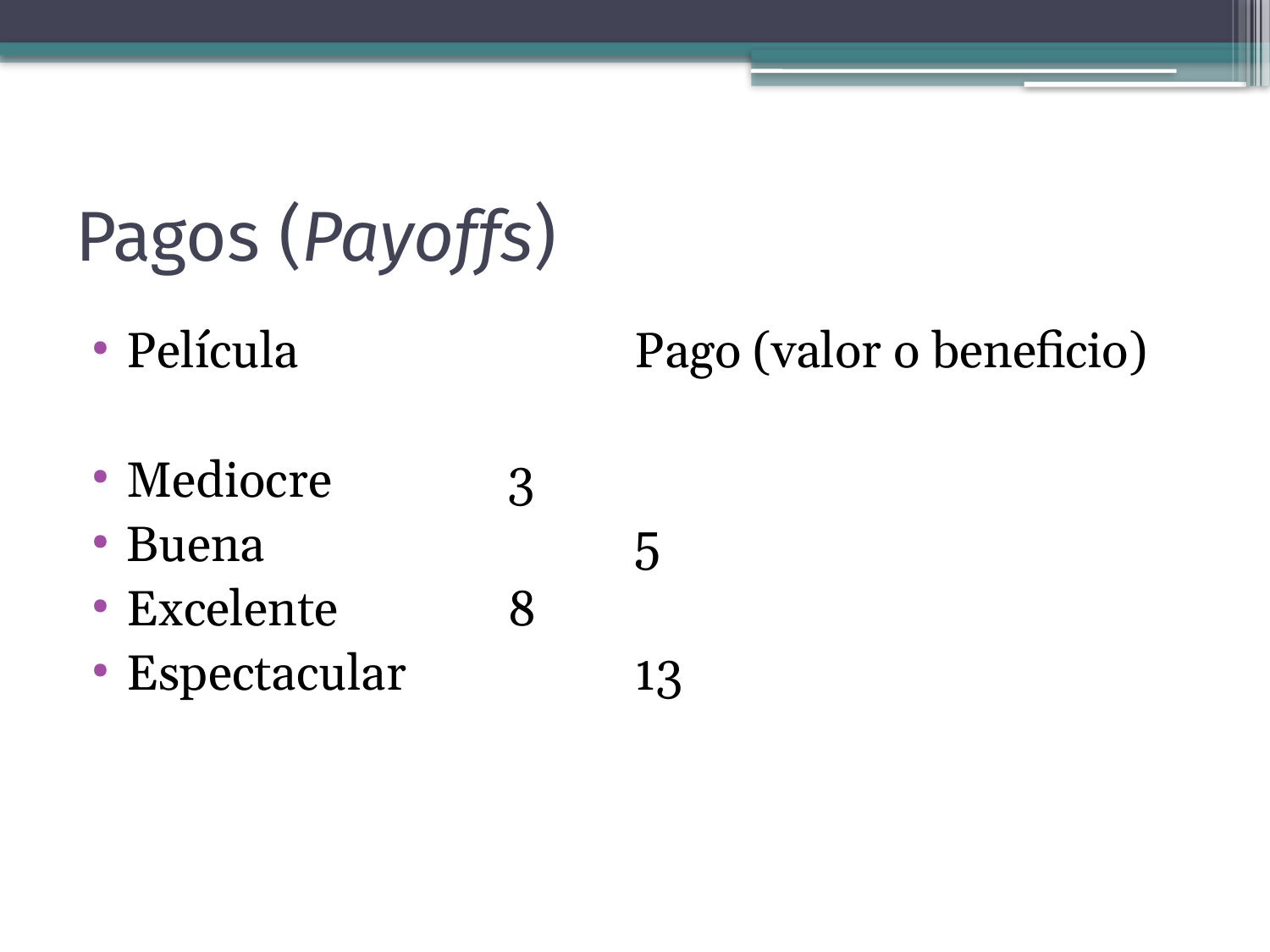

# Pagos (Payoffs)
Película			Pago (valor o beneficio)

Mediocre		3
Buena			5
Excelente		8
Espectacular		13